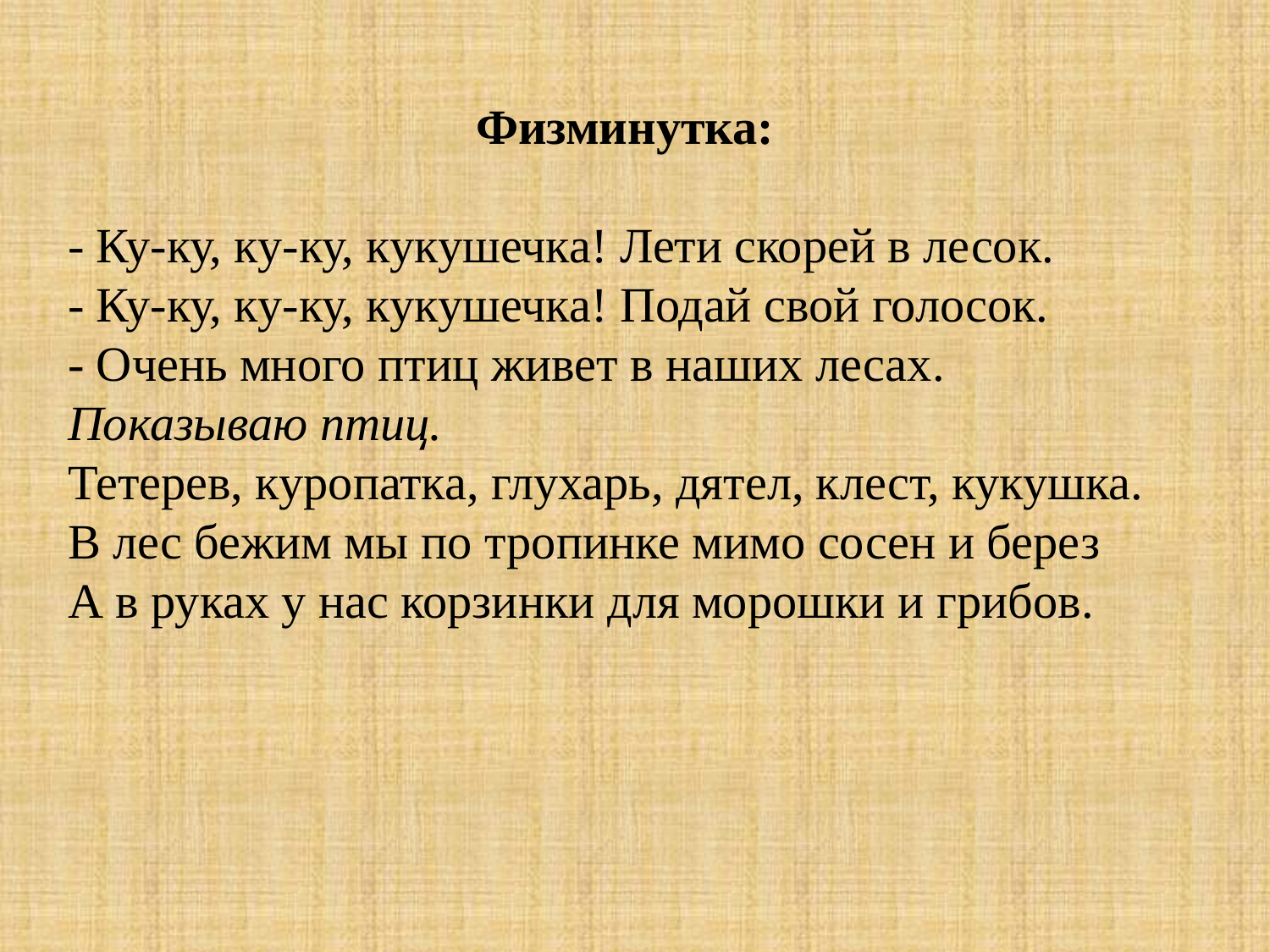

Физминутка:

- Ку-ку, ку-ку, кукушечка! Лети скорей в лесок.
- Ку-ку, ку-ку, кукушечка! Подай свой голосок.
- Очень много птиц живет в наших лесах. Показываю птиц.
Тетерев, куропатка, глухарь, дятел, клест, кукушка.
В лес бежим мы по тропинке мимо сосен и берез
А в руках у нас корзинки для морошки и грибов.